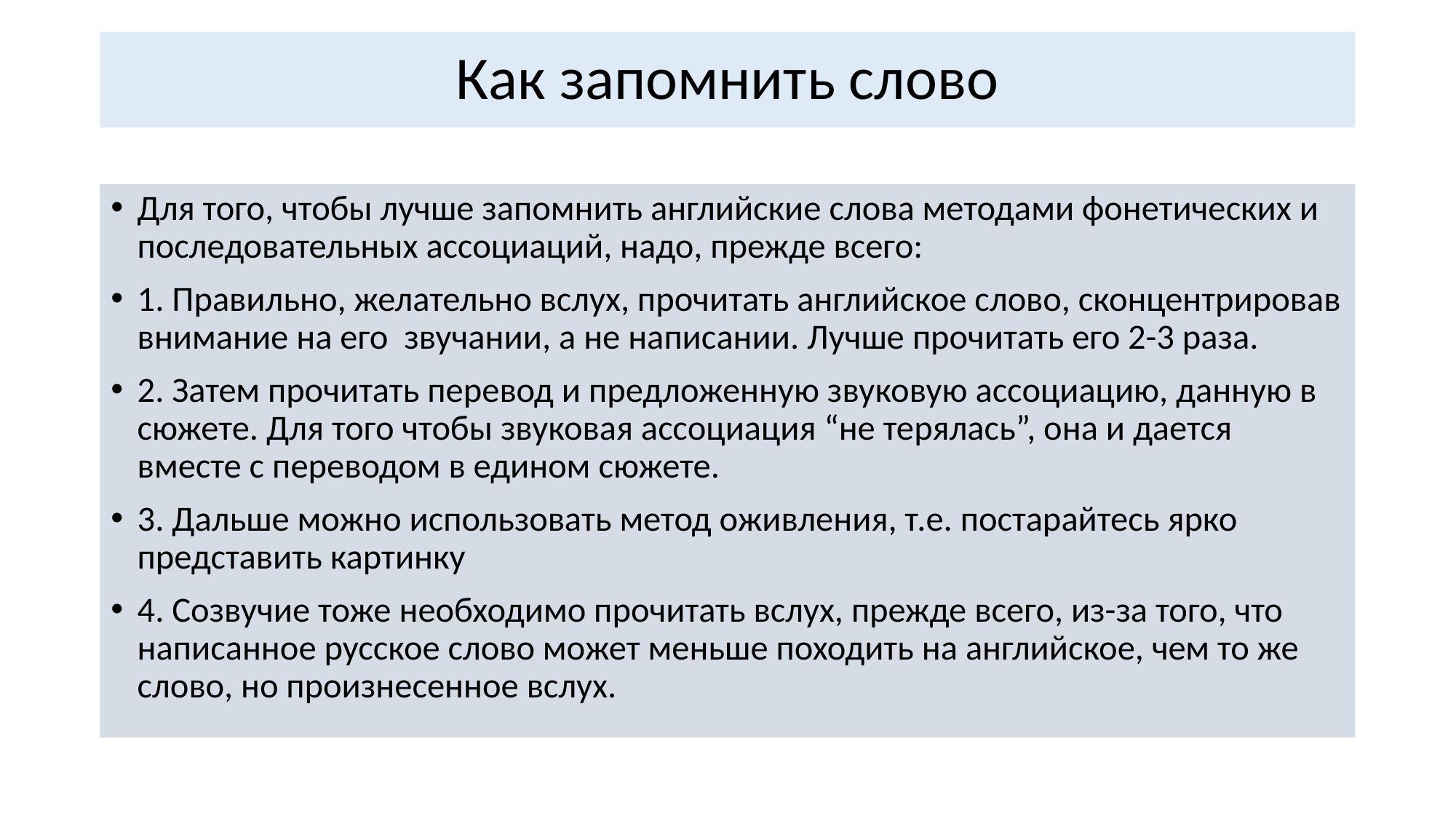

# Как запомнить слово
Для того, чтобы лучше запомнить английские слова методами фонетических и последовательных ассоциаций, надо, прежде всего:
1. Правильно, желательно вслух, прочитать английское слово, сконцентрировав внимание на его  звучании, а не написании. Лучше прочитать его 2-3 раза.
2. Затем прочитать перевод и предложенную звуковую ассоциацию, данную в сюжете. Для того чтобы звуковая ассоциация “не терялась”, она и дается вместе с переводом в едином сюжете.
3. Дальше можно использовать метод оживления, т.е. постарайтесь ярко представить картинку
4. Созвучие тоже необходимо прочитать вслух, прежде всего, из-за того, что написанное русское слово может меньше походить на английское, чем то же слово, но произнесенное вслух.